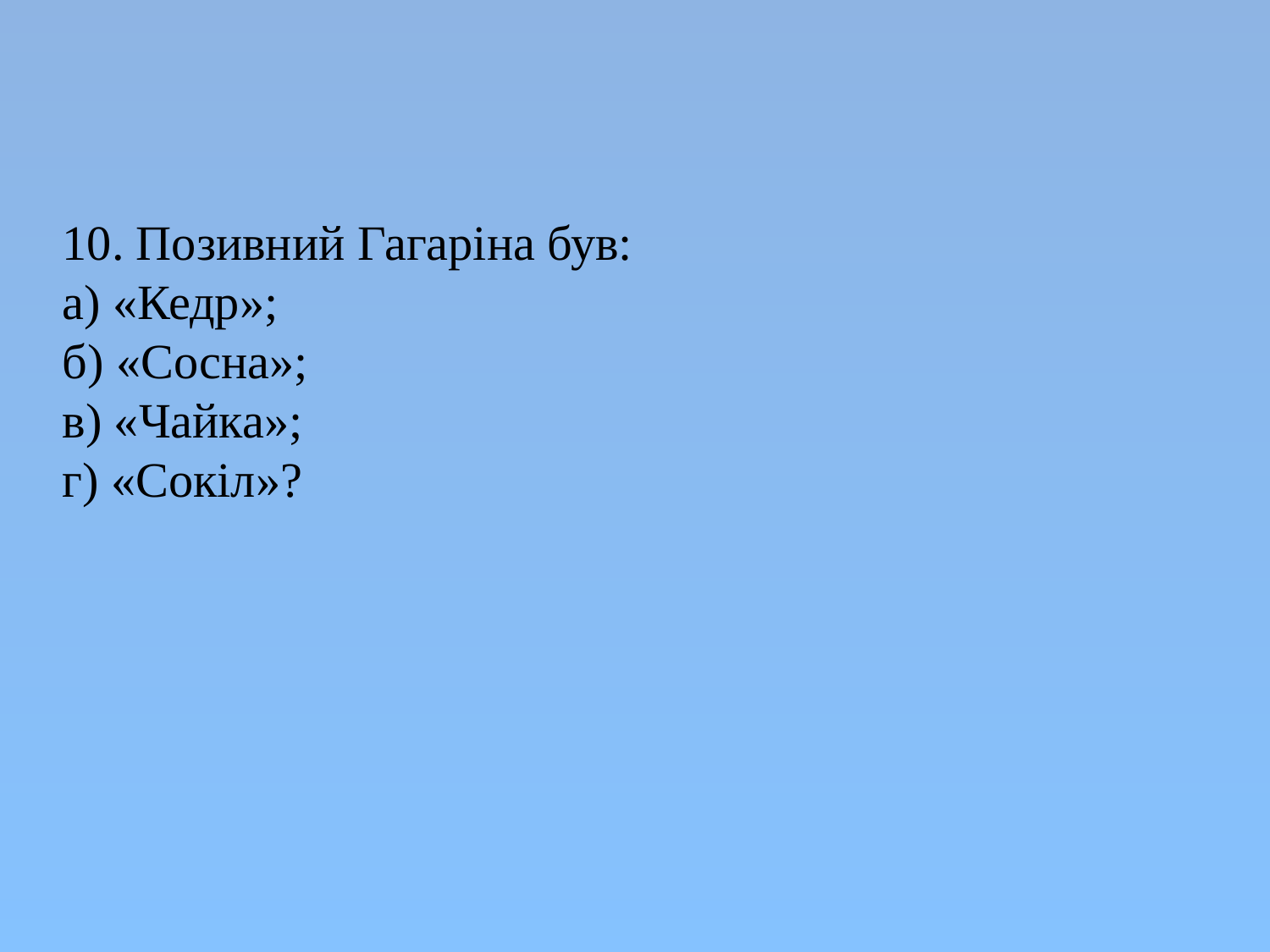

10. Позивний Гагаріна був:
а) «Кедр»;
б) «Сосна»;
в) «Чайка»;
г) «Сокіл»?